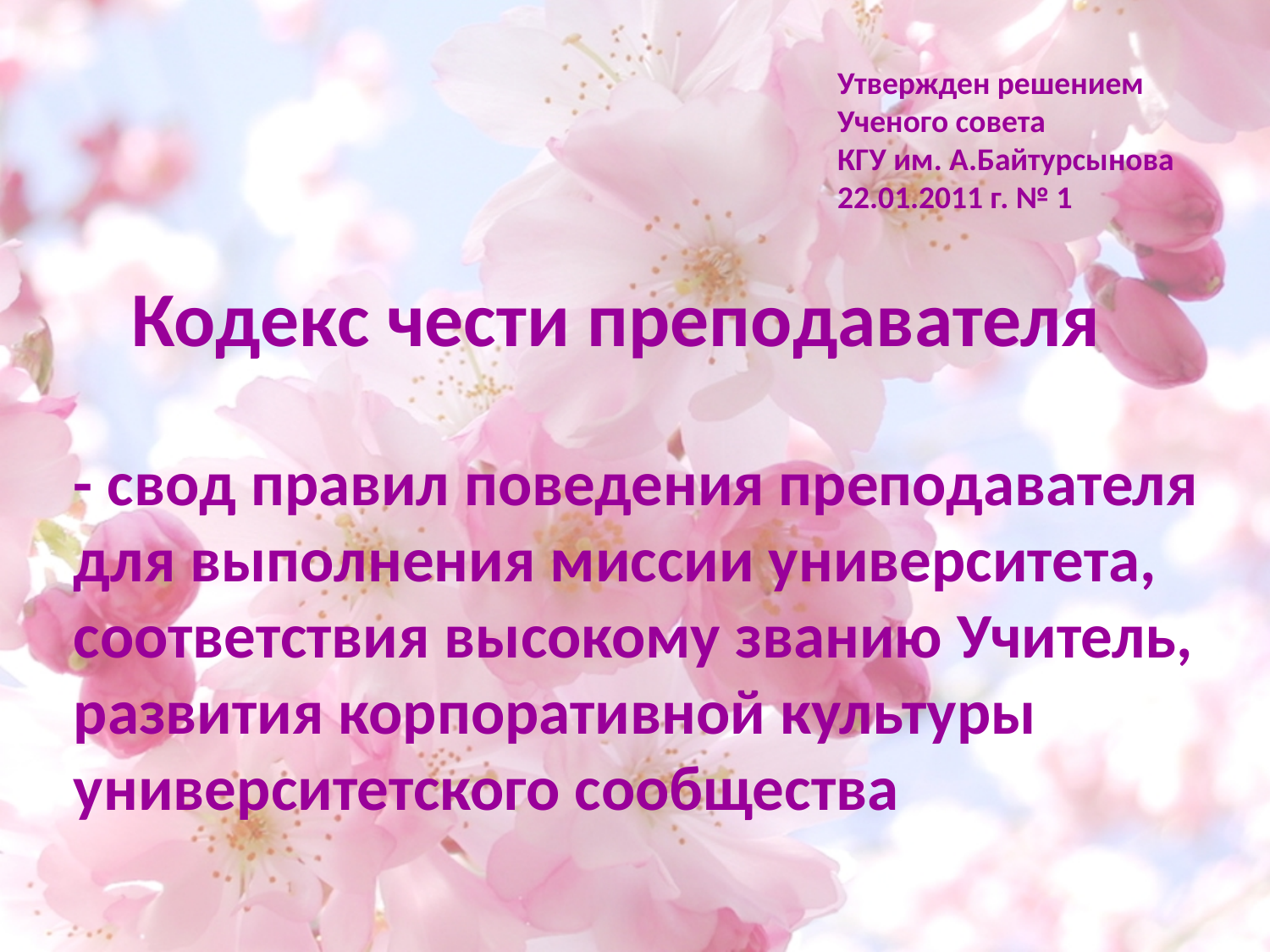

Утвержден решением Ученого совета
КГУ им. А.Байтурсынова
22.01.2011 г. № 1
# Кодекс чести преподавателя
- свод правил поведения преподавателя для выполнения миссии университета, соответствия высокому званию Учитель, развития корпоративной культуры университетского сообщества